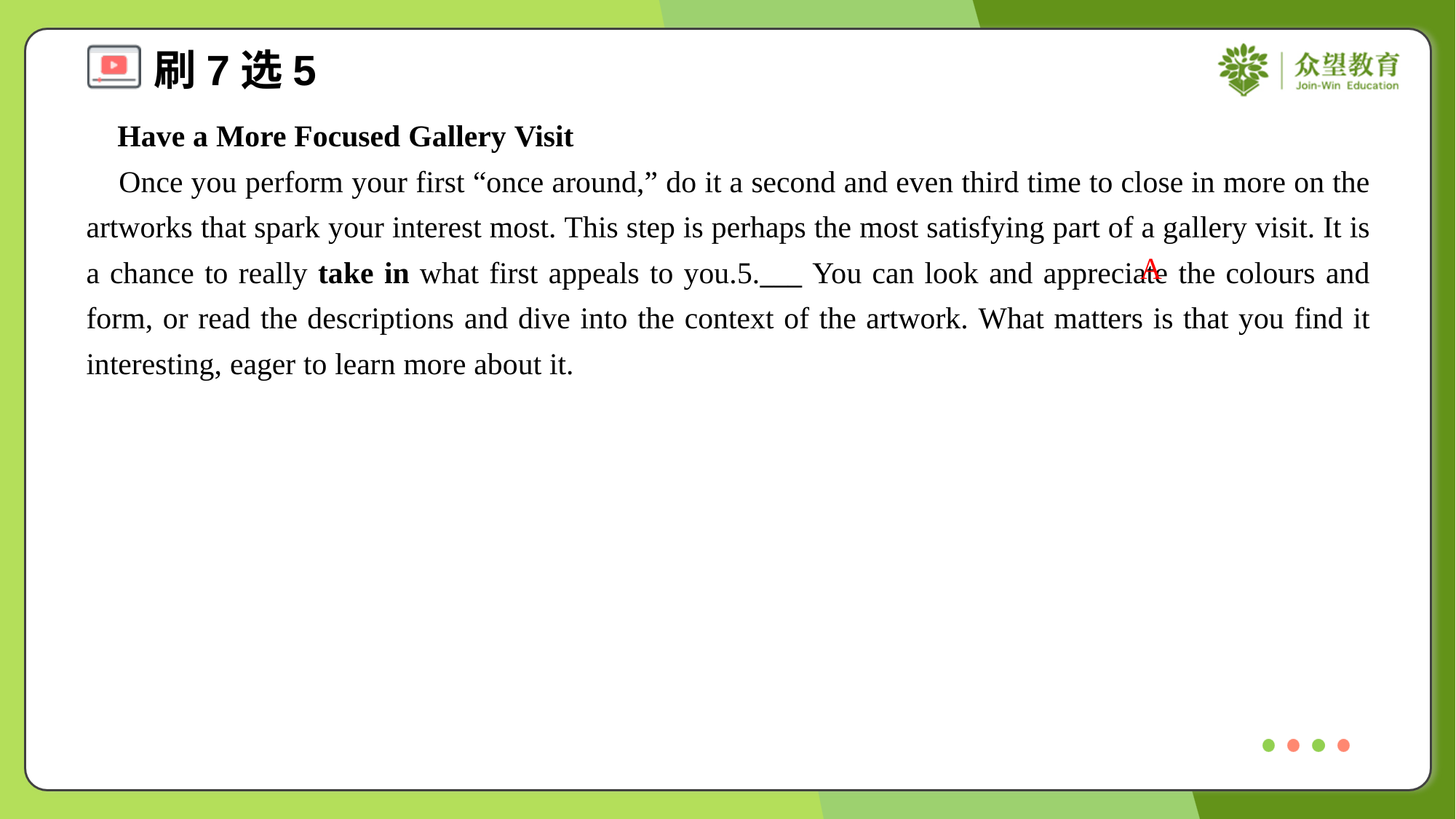

Have a More Focused Gallery Visit
    Once you perform your first “once around,” do it a second and even third time to close in more on the artworks that spark your interest most. This step is perhaps the most satisfying part of a gallery visit. It is a chance to really take in what first appeals to you.5.___ You can look and appreciate the colours and form, or read the descriptions and dive into the context of the artwork. What matters is that you find it interesting, eager to learn more about it.
A